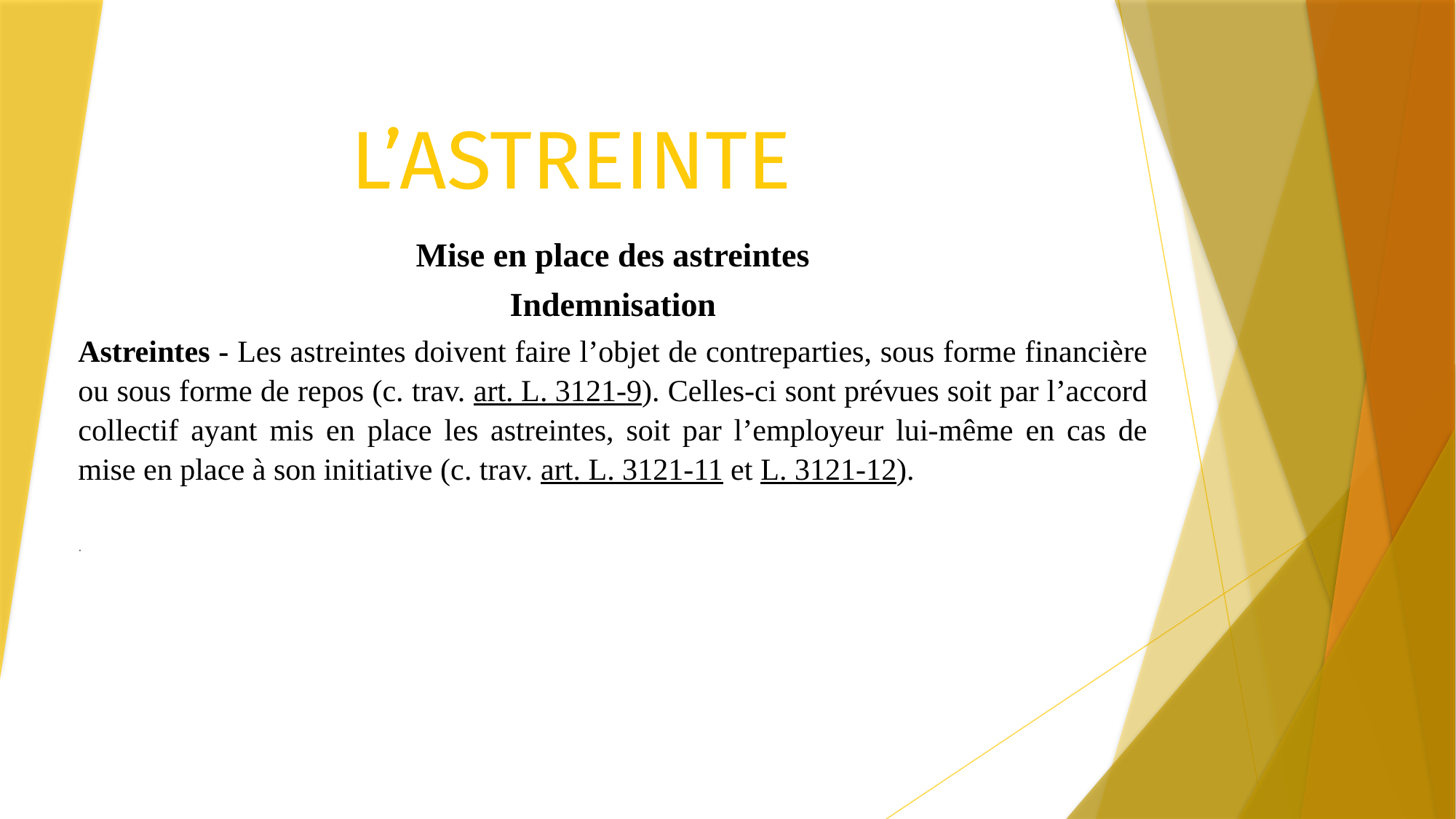

# L’ASTREINTE

Mise en place des astreintes
Indemnisation
Astreintes - Les astreintes doivent faire l’objet de contreparties, sous forme financière ou sous forme de repos (c. trav. art. L. 3121-9). Celles-ci sont prévues soit par l’accord collectif ayant mis en place les astreintes, soit par l’employeur lui-même en cas de mise en place à son initiative (c. trav. art. L. 3121-11 et L. 3121-12).

.